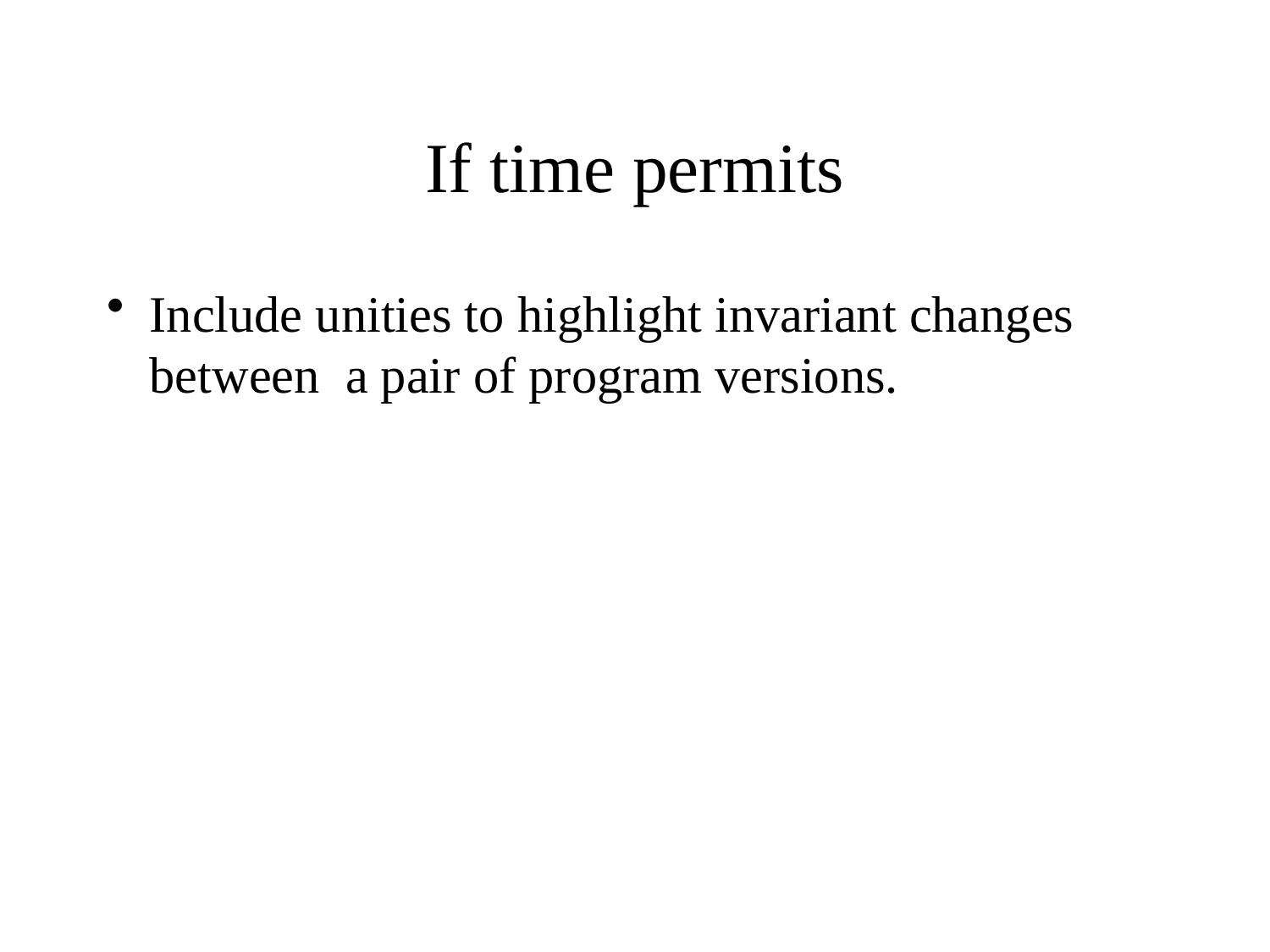

# If time permits
Include unities to highlight invariant changes between  a pair of program versions.